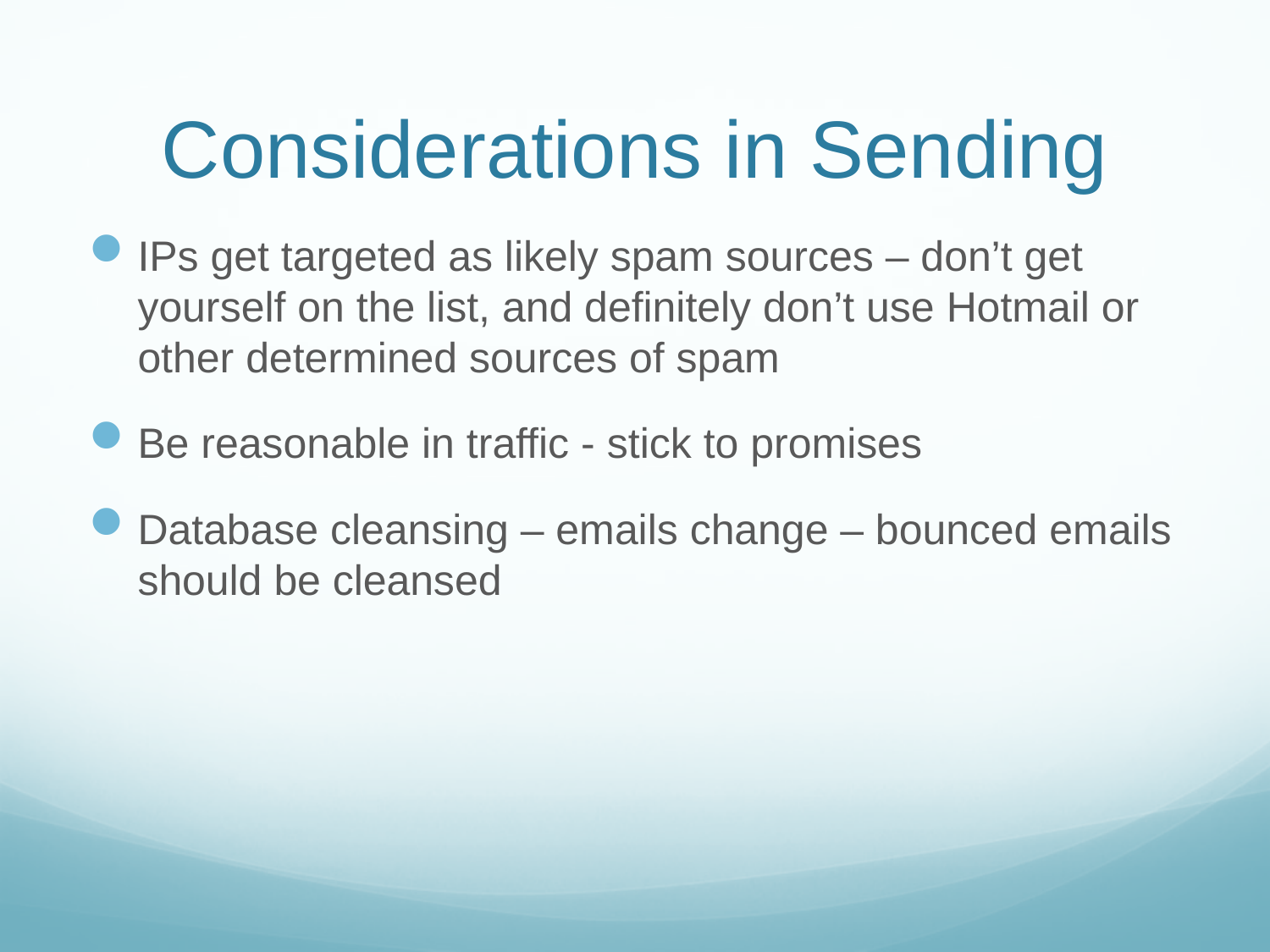

# Considerations in Sending
IPs get targeted as likely spam sources – don’t get yourself on the list, and definitely don’t use Hotmail or other determined sources of spam
Be reasonable in traffic - stick to promises
Database cleansing – emails change – bounced emails should be cleansed